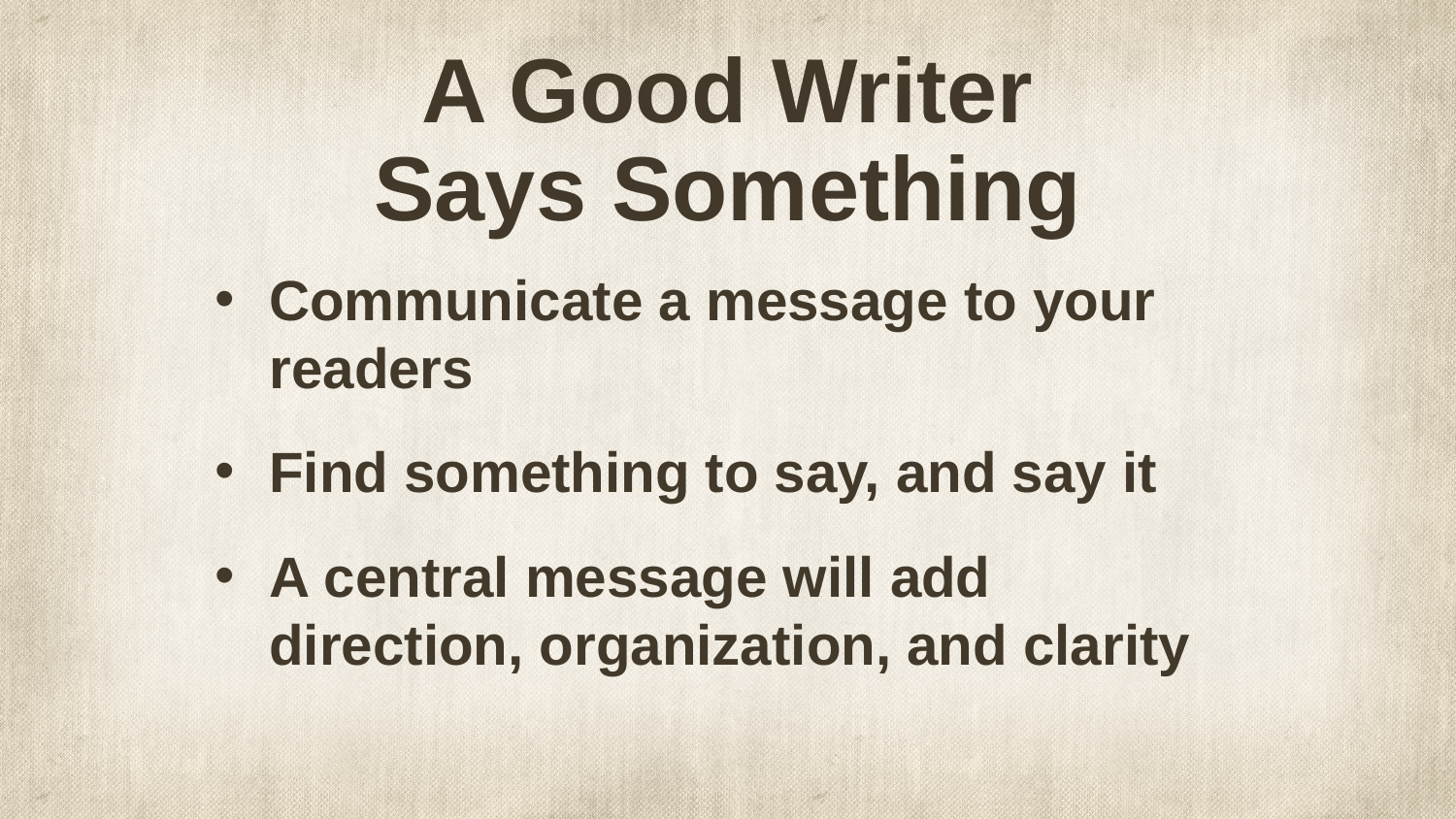

# A Good Writer Says Something
Communicate a message to your readers
Find something to say, and say it
A central message will add direction, organization, and clarity